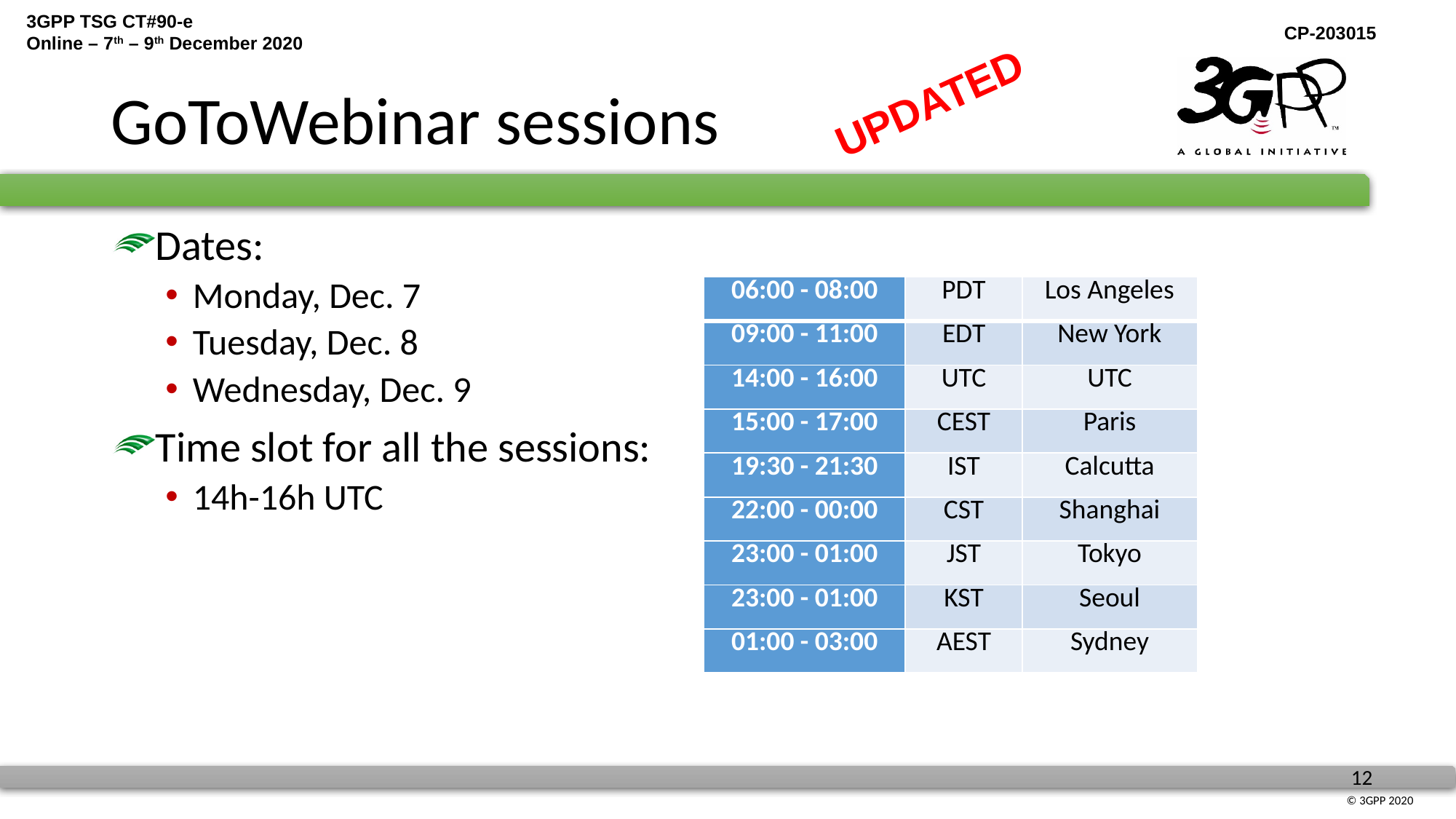

# GoToWebinar sessions
UPDATED
Dates:
Monday, Dec. 7
Tuesday, Dec. 8
Wednesday, Dec. 9
Time slot for all the sessions:
14h-16h UTC

| 06:00 - 08:00 | PDT | Los Angeles |
| --- | --- | --- |
| 09:00 - 11:00 | EDT | New York |
| 14:00 - 16:00 | UTC | UTC |
| 15:00 - 17:00 | CEST | Paris |
| 19:30 - 21:30 | IST | Calcutta |
| 22:00 - 00:00 | CST | Shanghai |
| 23:00 - 01:00 | JST | Tokyo |
| 23:00 - 01:00 | KST | Seoul |
| 01:00 - 03:00 | AEST | Sydney |